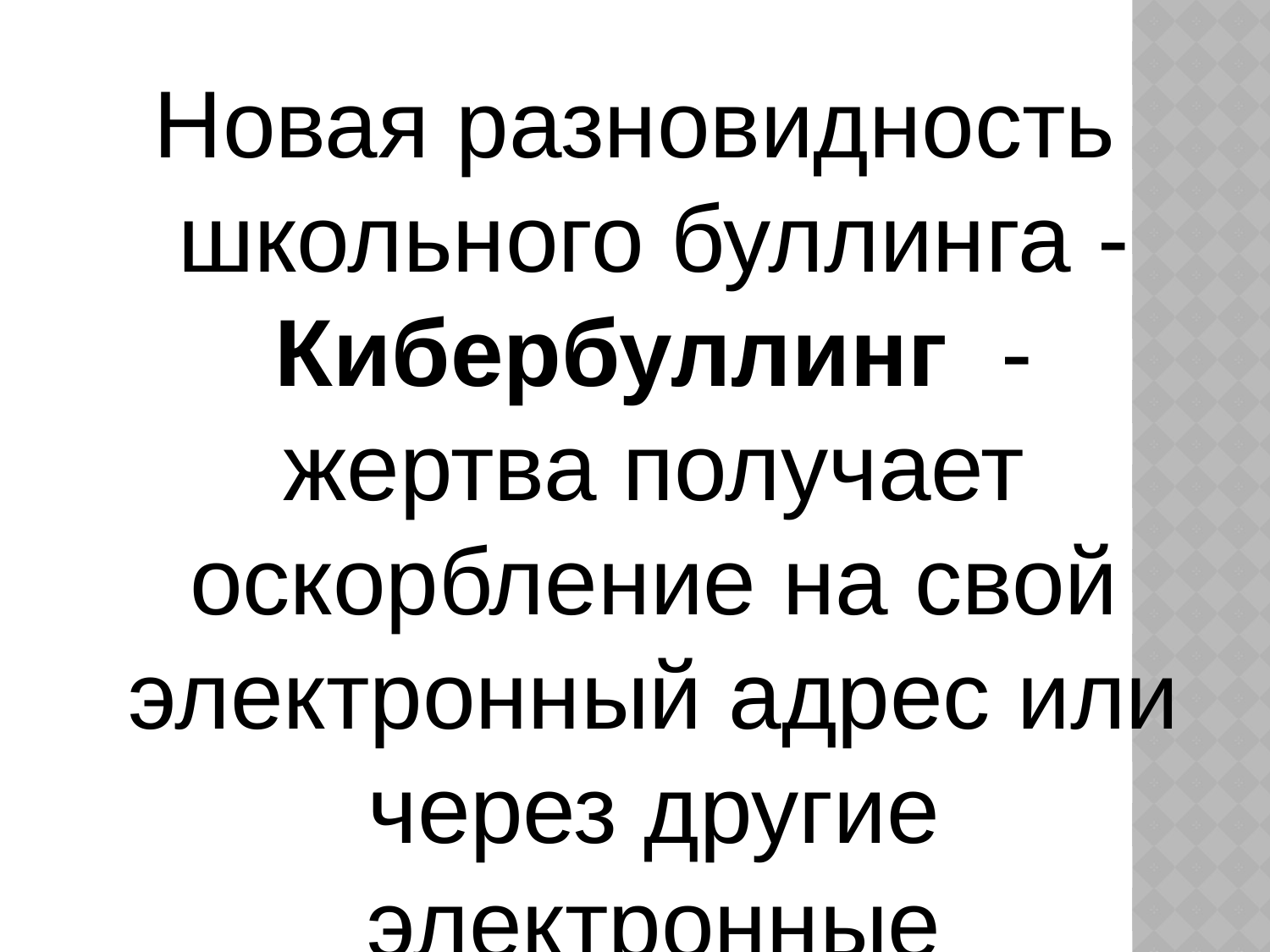

#
Новая разновидность школьного буллинга - Кибербуллинг  - жертва получает оскорбление на свой электронный адрес или через другие электронные устройства.